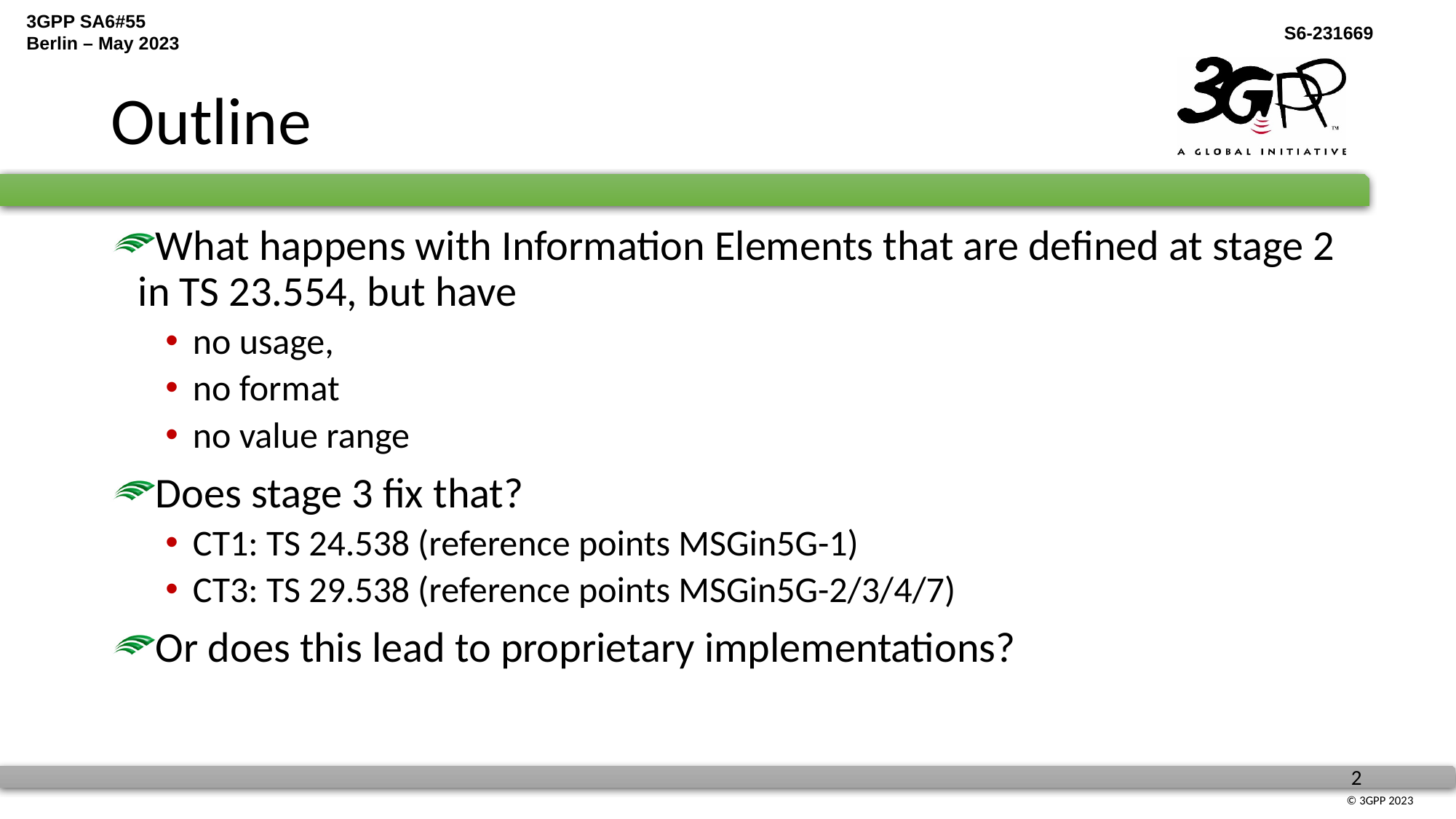

# Outline
What happens with Information Elements that are defined at stage 2 in TS 23.554, but have
no usage,
no format
no value range
Does stage 3 fix that?
CT1: TS 24.538 (reference points MSGin5G-1)
CT3: TS 29.538 (reference points MSGin5G-2/3/4/7)
Or does this lead to proprietary implementations?